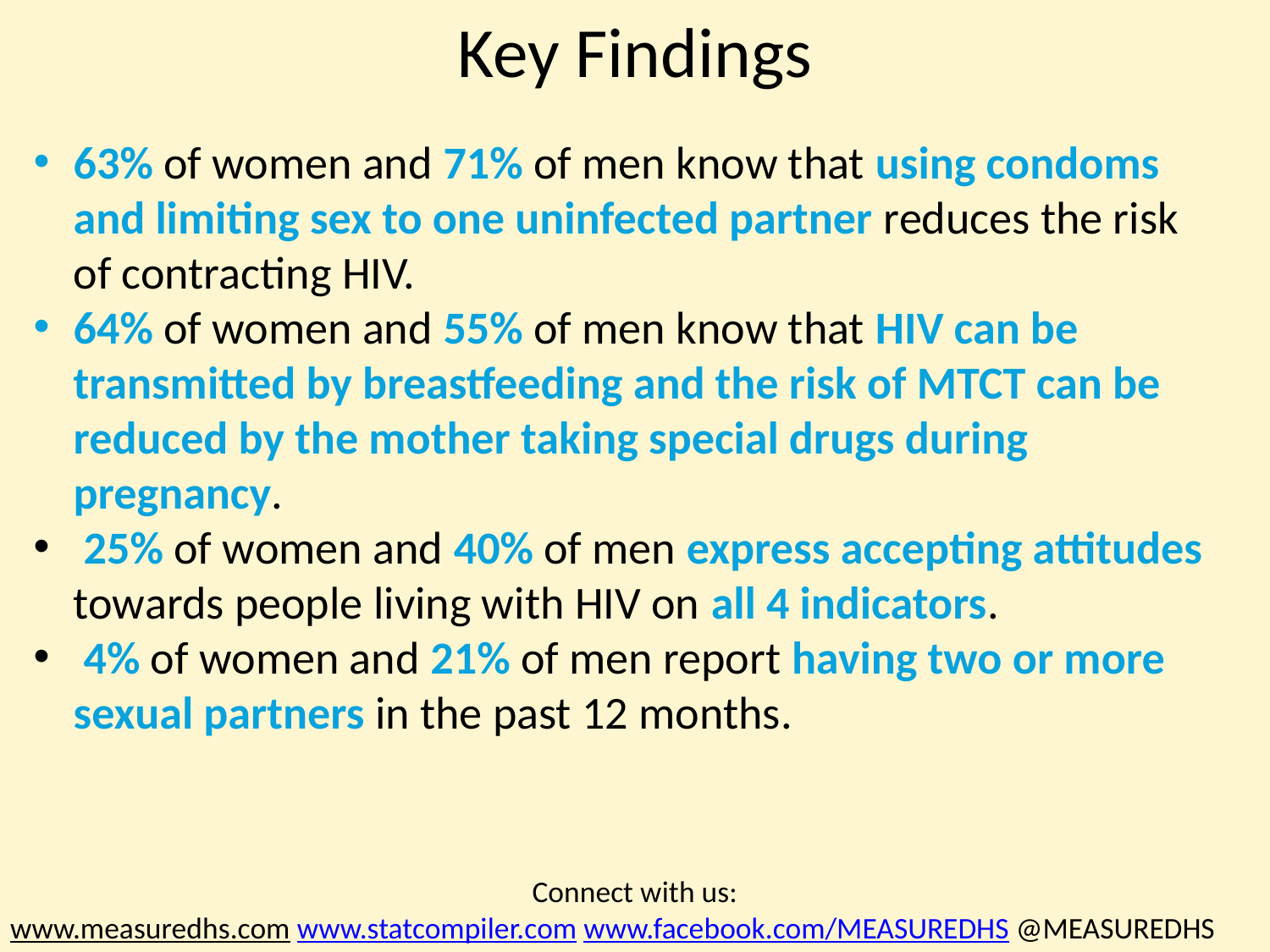

# Key Findings
63% of women and 71% of men know that using condoms and limiting sex to one uninfected partner reduces the risk of contracting HIV.
64% of women and 55% of men know that HIV can be transmitted by breastfeeding and the risk of MTCT can be reduced by the mother taking special drugs during pregnancy.
 25% of women and 40% of men express accepting attitudes towards people living with HIV on all 4 indicators.
 4% of women and 21% of men report having two or more sexual partners in the past 12 months.

Connect with us:
www.measuredhs.com www.statcompiler.com www.facebook.com/MEASUREDHS @MEASUREDHS